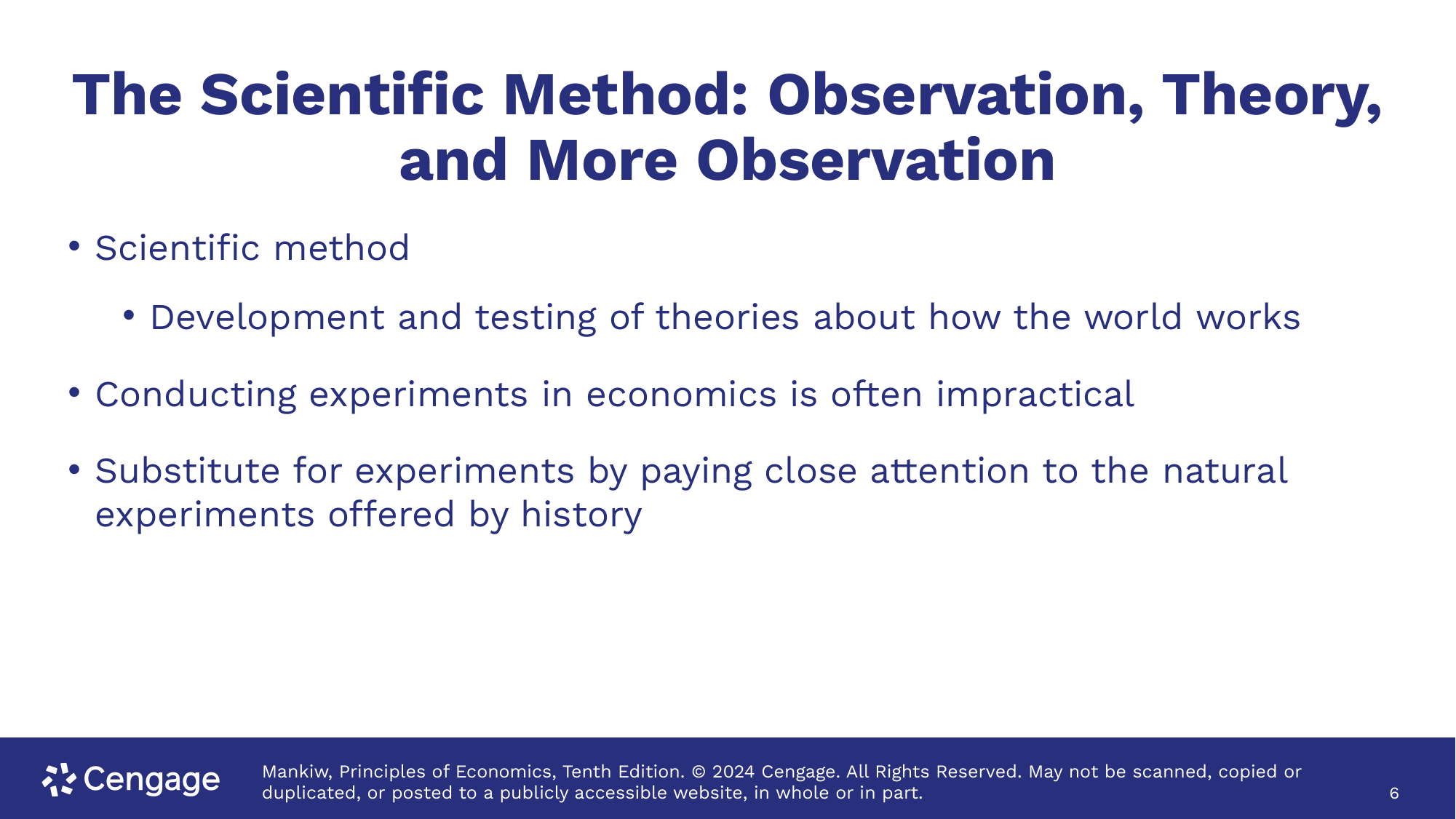

# The Scientific Method: Observation, Theory, and More Observation
Scientific method
Development and testing of theories about how the world works
Conducting experiments in economics is often impractical
Substitute for experiments by paying close attention to the natural experiments offered by history